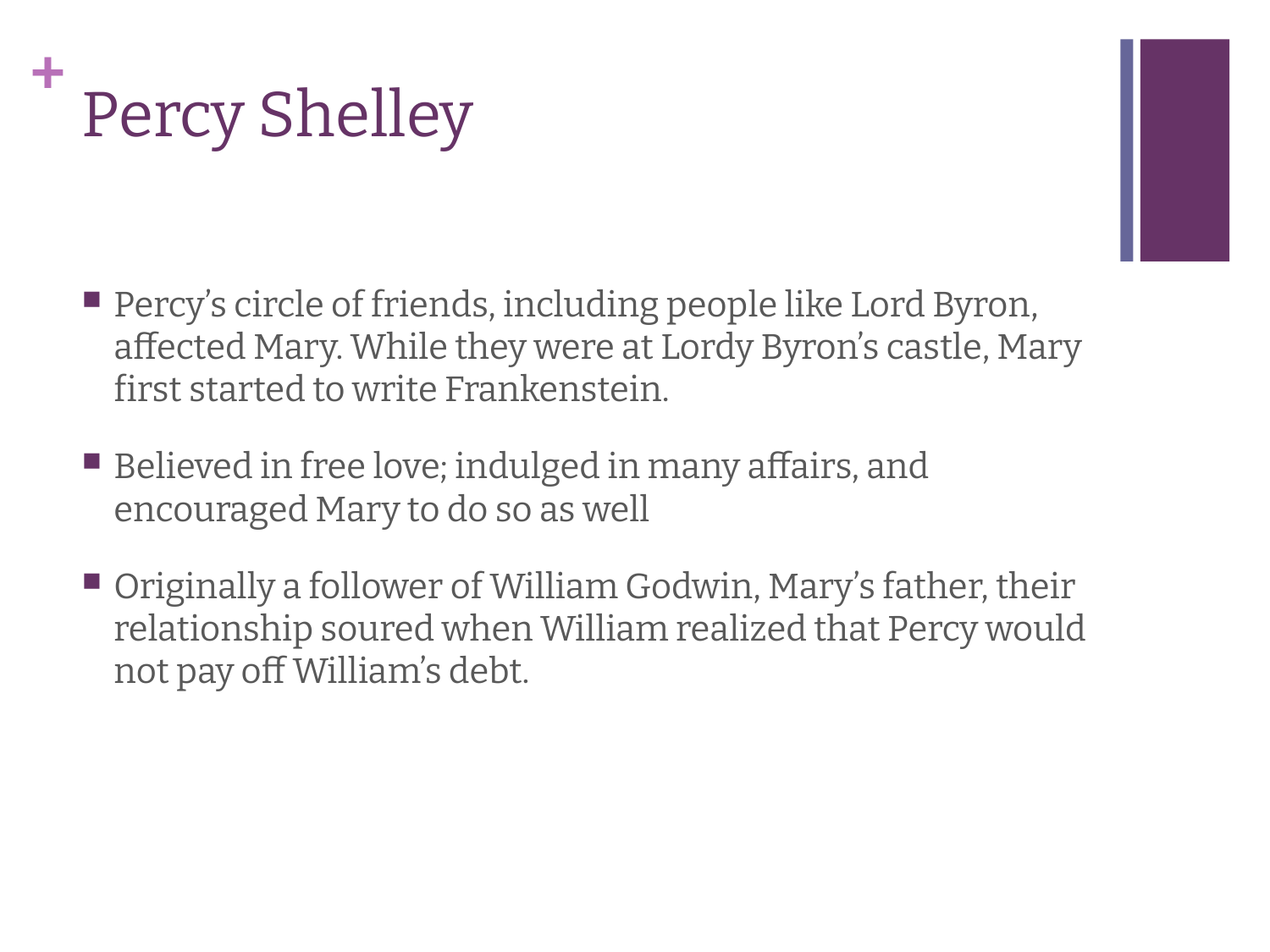

# Percy Shelley
Percy’s circle of friends, including people like Lord Byron, affected Mary. While they were at Lordy Byron’s castle, Mary first started to write Frankenstein.
Believed in free love; indulged in many affairs, and encouraged Mary to do so as well
Originally a follower of William Godwin, Mary’s father, their relationship soured when William realized that Percy would not pay off William’s debt.